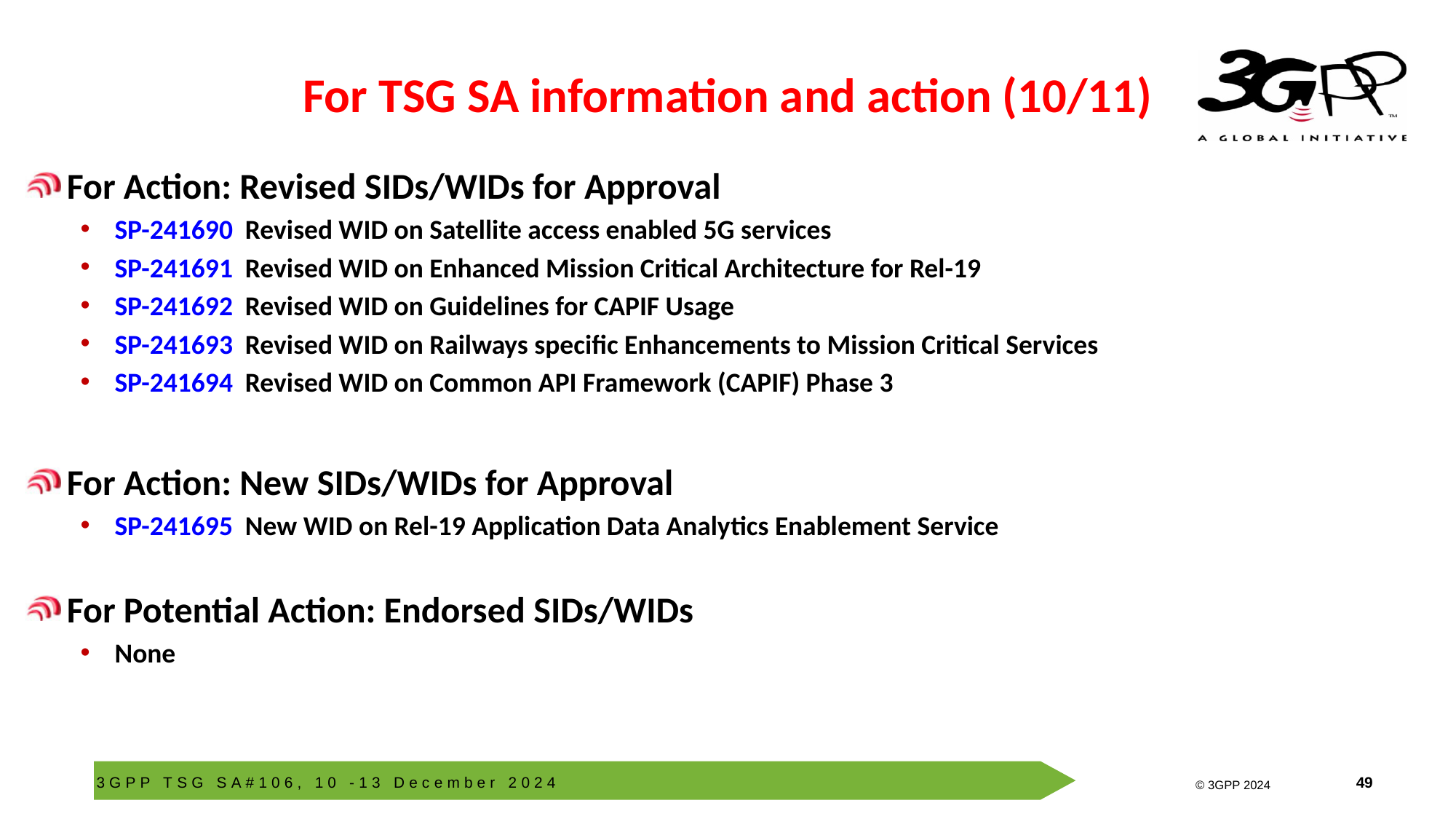

# For TSG SA information and action (10/11)
For Action: Revised SIDs/WIDs for Approval
SP-241690  Revised WID on Satellite access enabled 5G services
SP-241691  Revised WID on Enhanced Mission Critical Architecture for Rel-19
SP-241692  Revised WID on Guidelines for CAPIF Usage
SP-241693  Revised WID on Railways specific Enhancements to Mission Critical Services
SP-241694  Revised WID on Common API Framework (CAPIF) Phase 3

For Action: New SIDs/WIDs for Approval
SP-241695  New WID on Rel-19 Application Data Analytics Enablement Service

For Potential Action: Endorsed SIDs/WIDs
None